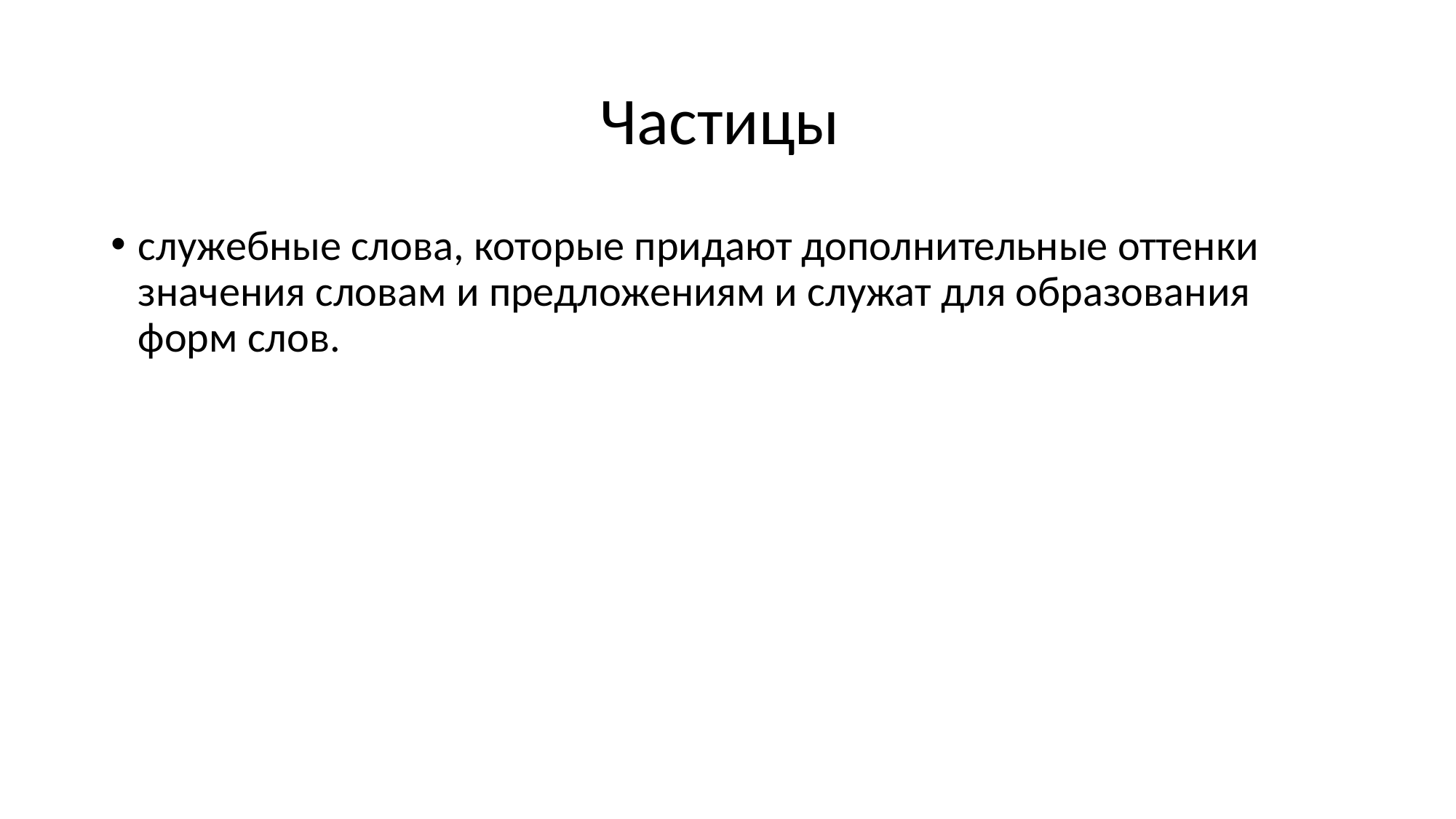

# Частицы
служебные слова, которые придают дополнительные оттенки значения словам и предложениям и служат для образования форм слов.